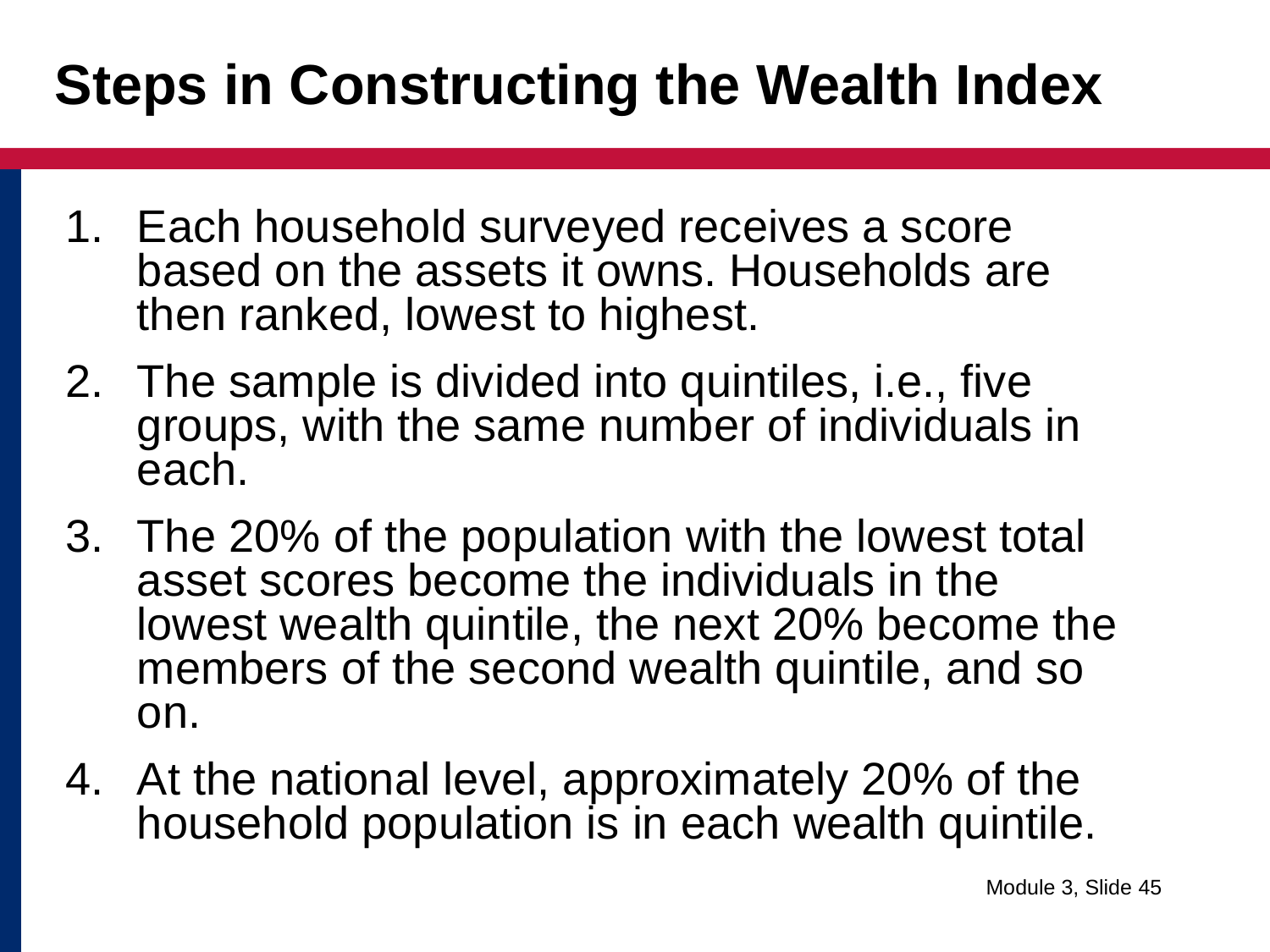

# Steps in Constructing the Wealth Index
Each household surveyed receives a score based on the assets it owns. Households are then ranked, lowest to highest.
The sample is divided into quintiles, i.e., five groups, with the same number of individuals in each.
The 20% of the population with the lowest total asset scores become the individuals in the lowest wealth quintile, the next 20% become the members of the second wealth quintile, and so on.
At the national level, approximately 20% of the household population is in each wealth quintile.
Module 3, Slide 45